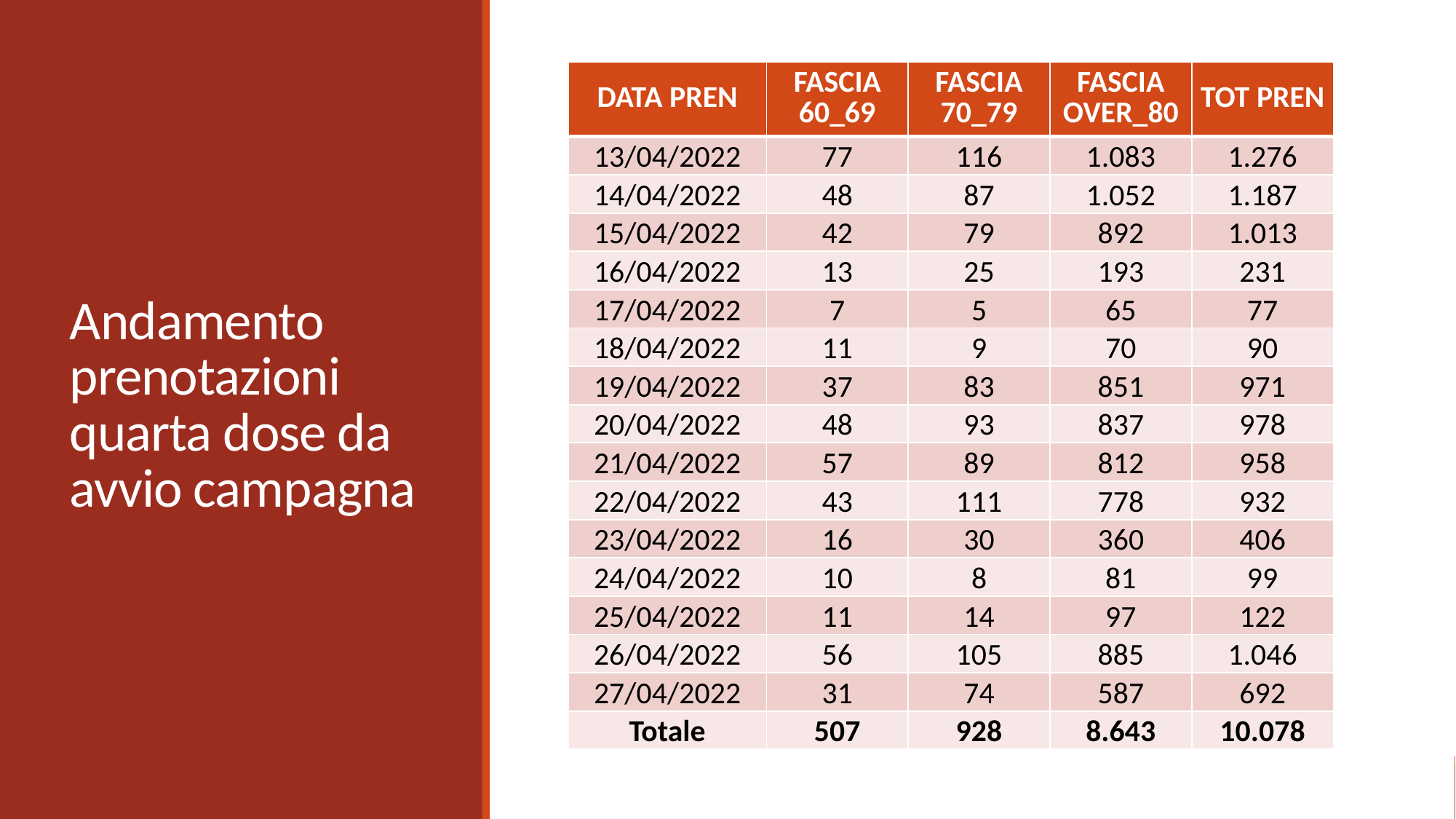

# Andamento prenotazioni quarta dose da avvio campagna
| DATA PREN | FASCIA 60\_69 | FASCIA 70\_79 | FASCIA OVER\_80 | TOT PREN |
| --- | --- | --- | --- | --- |
| 13/04/2022 | 77 | 116 | 1.083 | 1.276 |
| 14/04/2022 | 48 | 87 | 1.052 | 1.187 |
| 15/04/2022 | 42 | 79 | 892 | 1.013 |
| 16/04/2022 | 13 | 25 | 193 | 231 |
| 17/04/2022 | 7 | 5 | 65 | 77 |
| 18/04/2022 | 11 | 9 | 70 | 90 |
| 19/04/2022 | 37 | 83 | 851 | 971 |
| 20/04/2022 | 48 | 93 | 837 | 978 |
| 21/04/2022 | 57 | 89 | 812 | 958 |
| 22/04/2022 | 43 | 111 | 778 | 932 |
| 23/04/2022 | 16 | 30 | 360 | 406 |
| 24/04/2022 | 10 | 8 | 81 | 99 |
| 25/04/2022 | 11 | 14 | 97 | 122 |
| 26/04/2022 | 56 | 105 | 885 | 1.046 |
| 27/04/2022 | 31 | 74 | 587 | 692 |
| Totale | 507 | 928 | 8.643 | 10.078 |